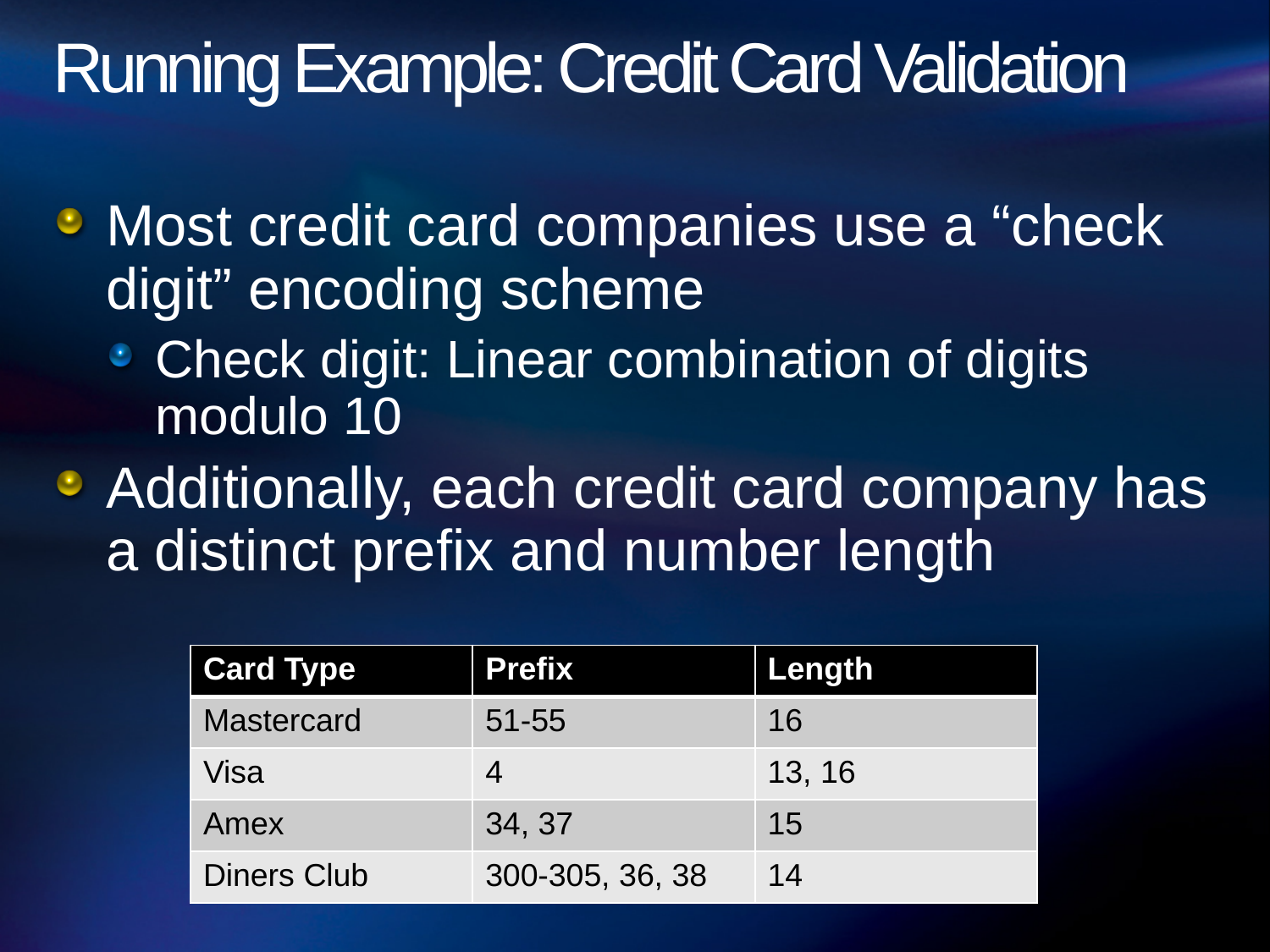

# Running Example: Credit Card Validation
Most credit card companies use a “check digit” encoding scheme
Check digit: Linear combination of digits modulo 10
Additionally, each credit card company has a distinct prefix and number length

| Card Type | Prefix | Length |
| --- | --- | --- |
| Mastercard | 51-55 | 16 |
| Visa | 4 | 13, 16 |
| Amex | 34, 37 | 15 |
| Diners Club | 300-305, 36, 38 | 14 |